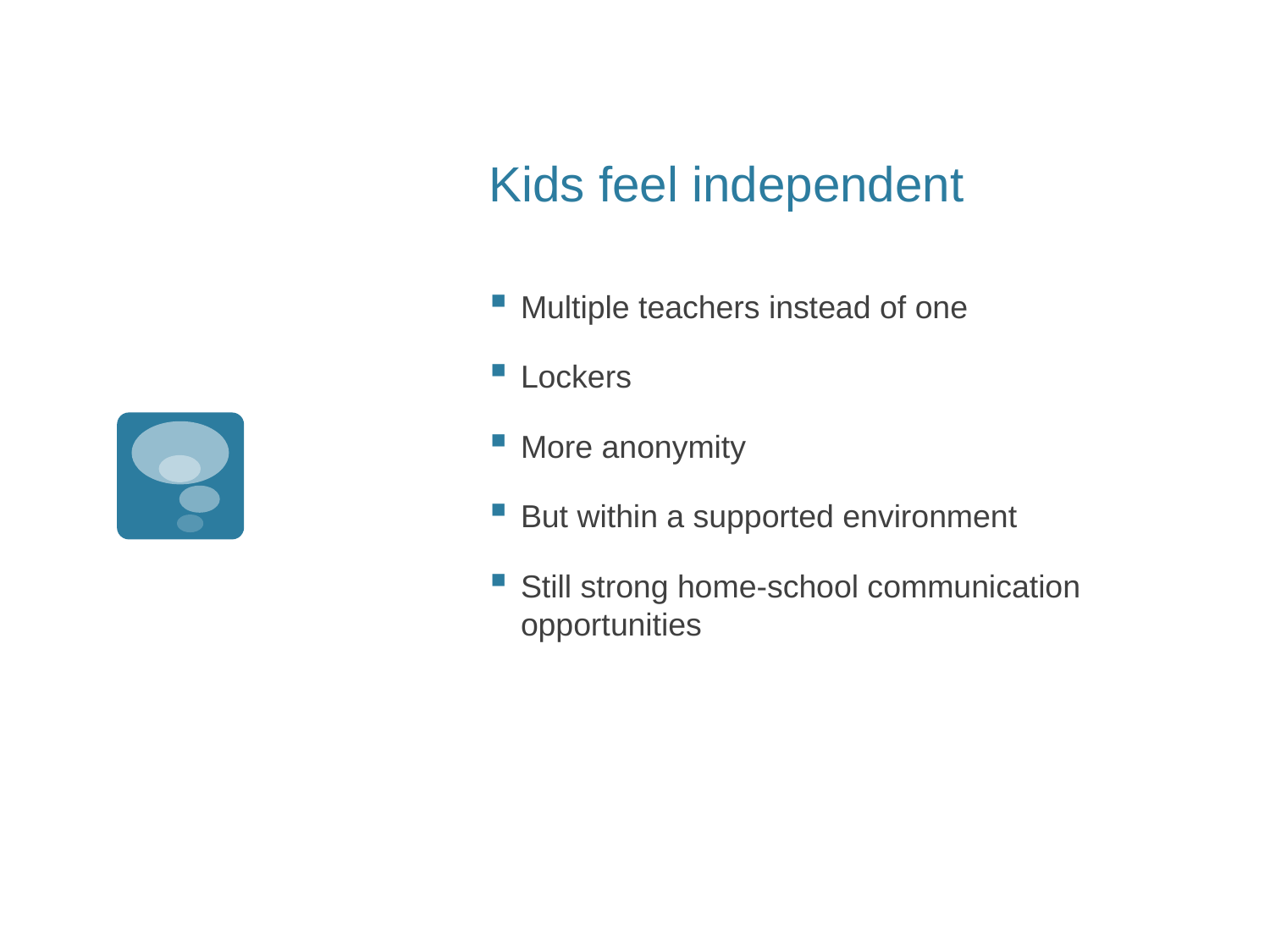

# Kids feel independent
Multiple teachers instead of one
Lockers
More anonymity
But within a supported environment
Still strong home-school communication opportunities